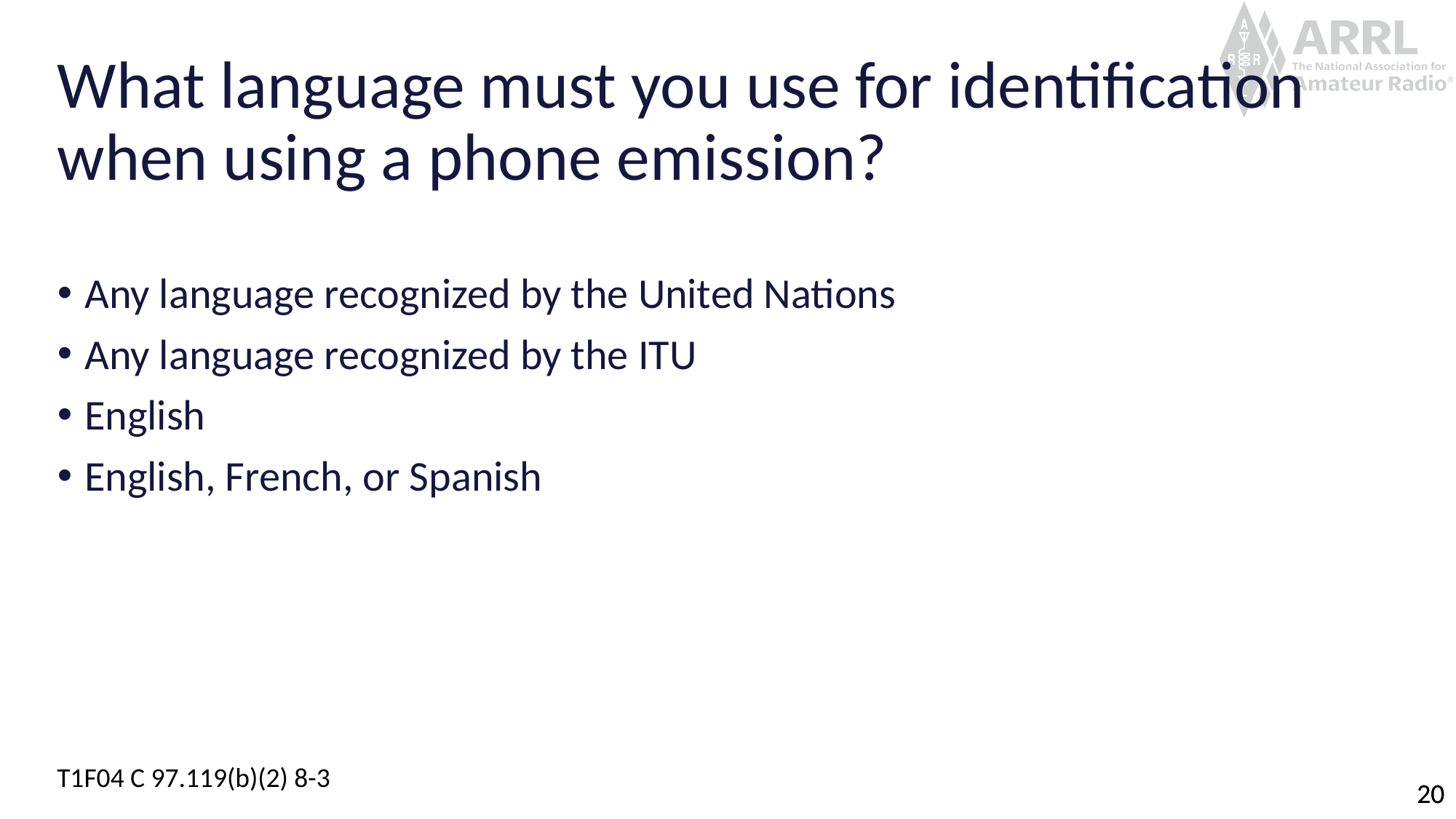

# What language must you use for identification when using a phone emission?
Any language recognized by the United Nations
Any language recognized by the ITU
English
English, French, or Spanish
T1F04 C 97.119(b)(2) 8-3